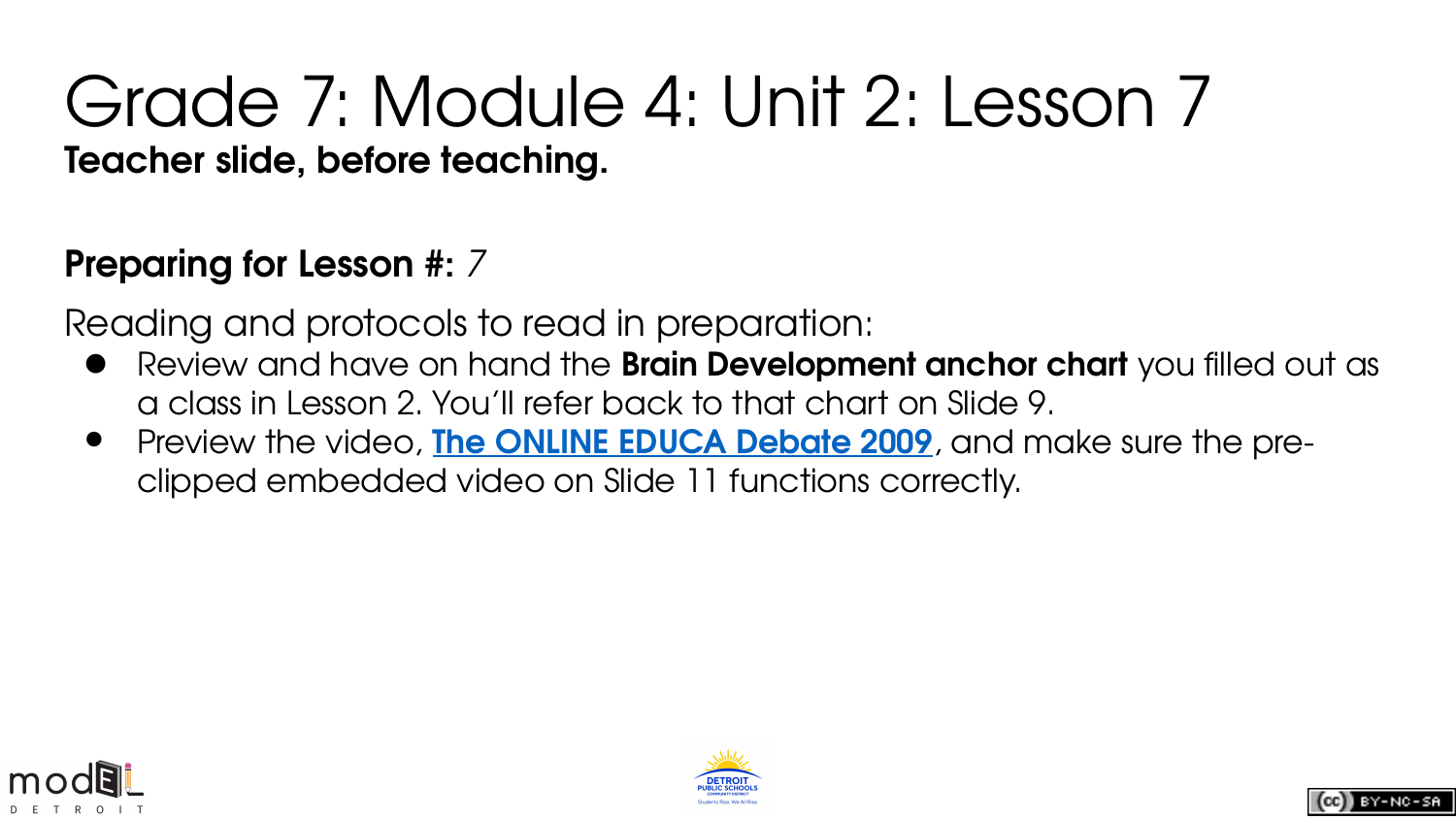

Grade 7: Module 4: Unit 2: Lesson 7
Teacher slide, before teaching.

Preparing for Lesson #: 7
Reading and protocols to read in preparation:
Review and have on hand the Brain Development anchor chart you filled out as a class in Lesson 2. You’ll refer back to that chart on Slide 9.
Preview the video, The ONLINE EDUCA Debate 2009, and make sure the pre-clipped embedded video on Slide 11 functions correctly.